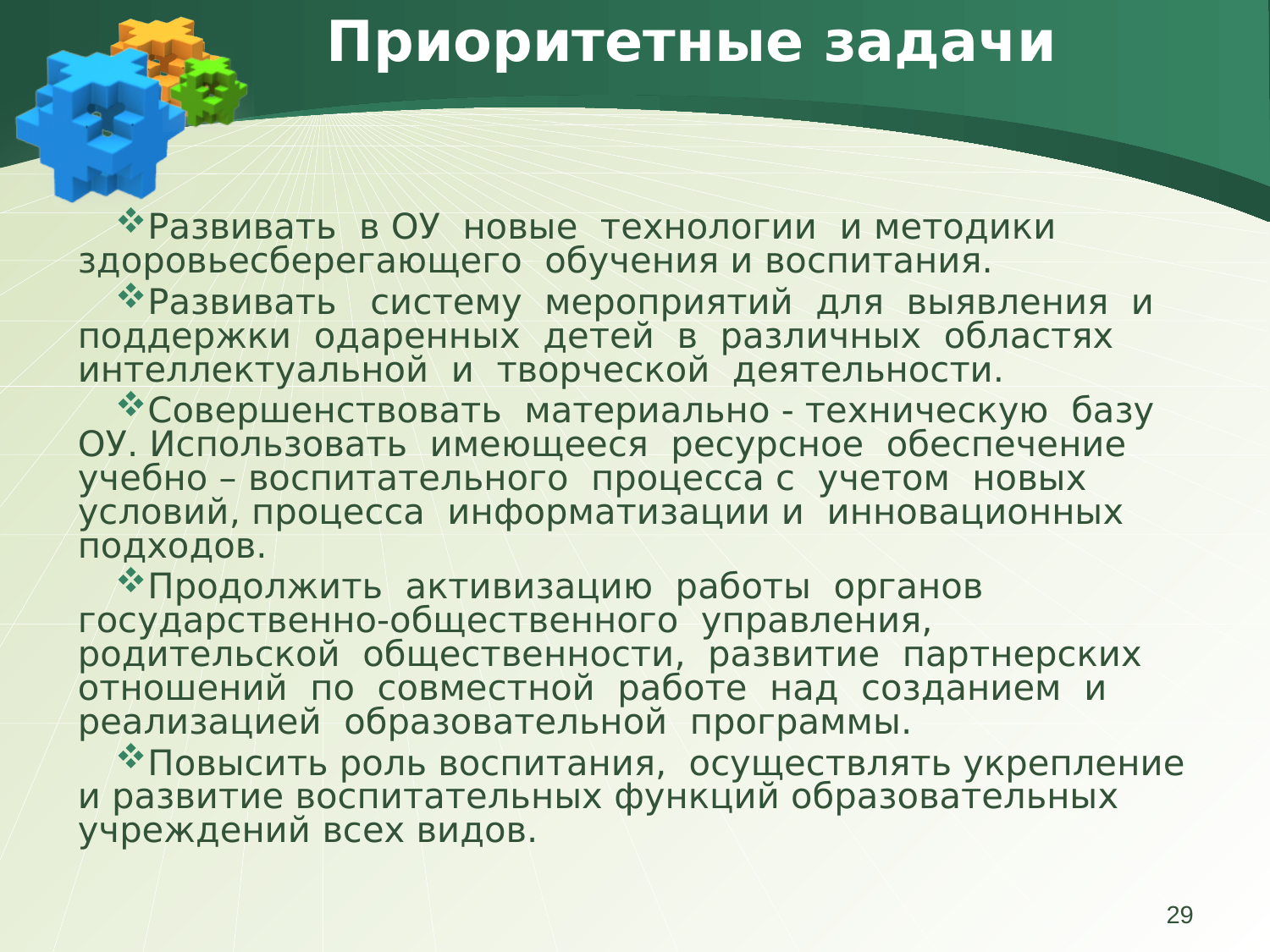

# Приоритетные задачи
Развивать  в ОУ  новые  технологии  и методики  здоровьесберегающего  обучения и воспитания.
Развивать   систему  мероприятий  для  выявления  и  поддержки  одаренных  детей  в  различных  областях  интеллектуальной  и  творческой  деятельности.
Совершенствовать  материально - техническую  базу  ОУ. Использовать  имеющееся  ресурсное  обеспечение  учебно – воспитательного  процесса с  учетом  новых  условий, процесса  информатизации и  инновационных  подходов.
Продолжить  активизацию  работы  органов  государственно-общественного  управления,  родительской  общественности,  развитие  партнерских  отношений  по  совместной  работе  над  созданием  и  реализацией  образовательной  программы.
Повысить роль воспитания,  осуществлять укрепление и развитие воспитательных функций образовательных учреждений всех видов.
29